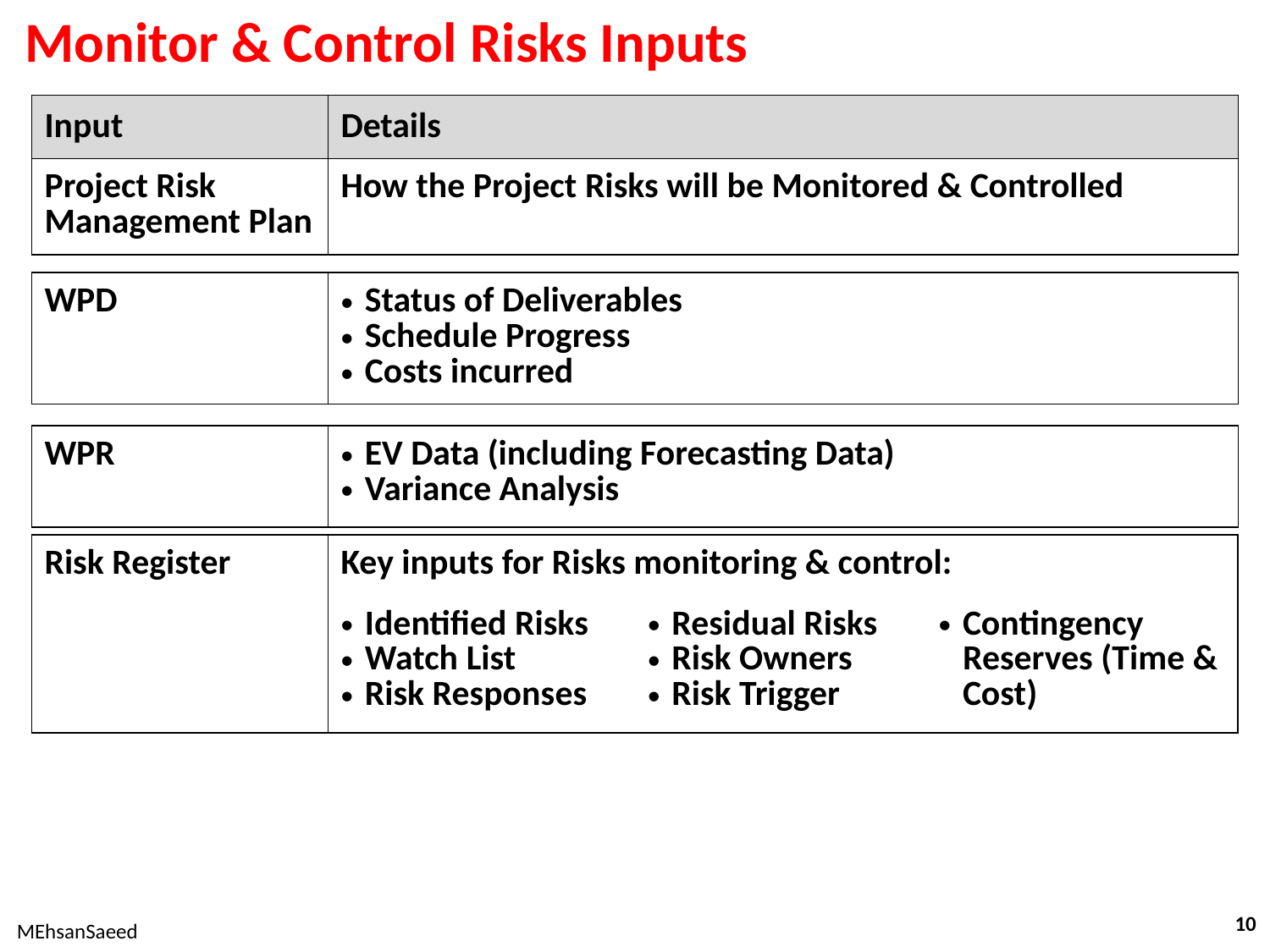

# Monitor & Control Risks Inputs
| Input | Details |
| --- | --- |
| Project Risk Management Plan | How the Project Risks will be Monitored & Controlled |
| WPD | Status of Deliverables Schedule Progress Costs incurred |
| --- | --- |
| WPR | EV Data (including Forecasting Data) Variance Analysis |
| --- | --- |
| Risk Register | Key inputs for Risks monitoring & control: |  |  |
| --- | --- | --- | --- |
|  | Identified Risks Watch List Risk Responses | Residual Risks Risk Owners Risk Trigger | Contingency Reserves (Time & Cost) |
10
MEhsanSaeed